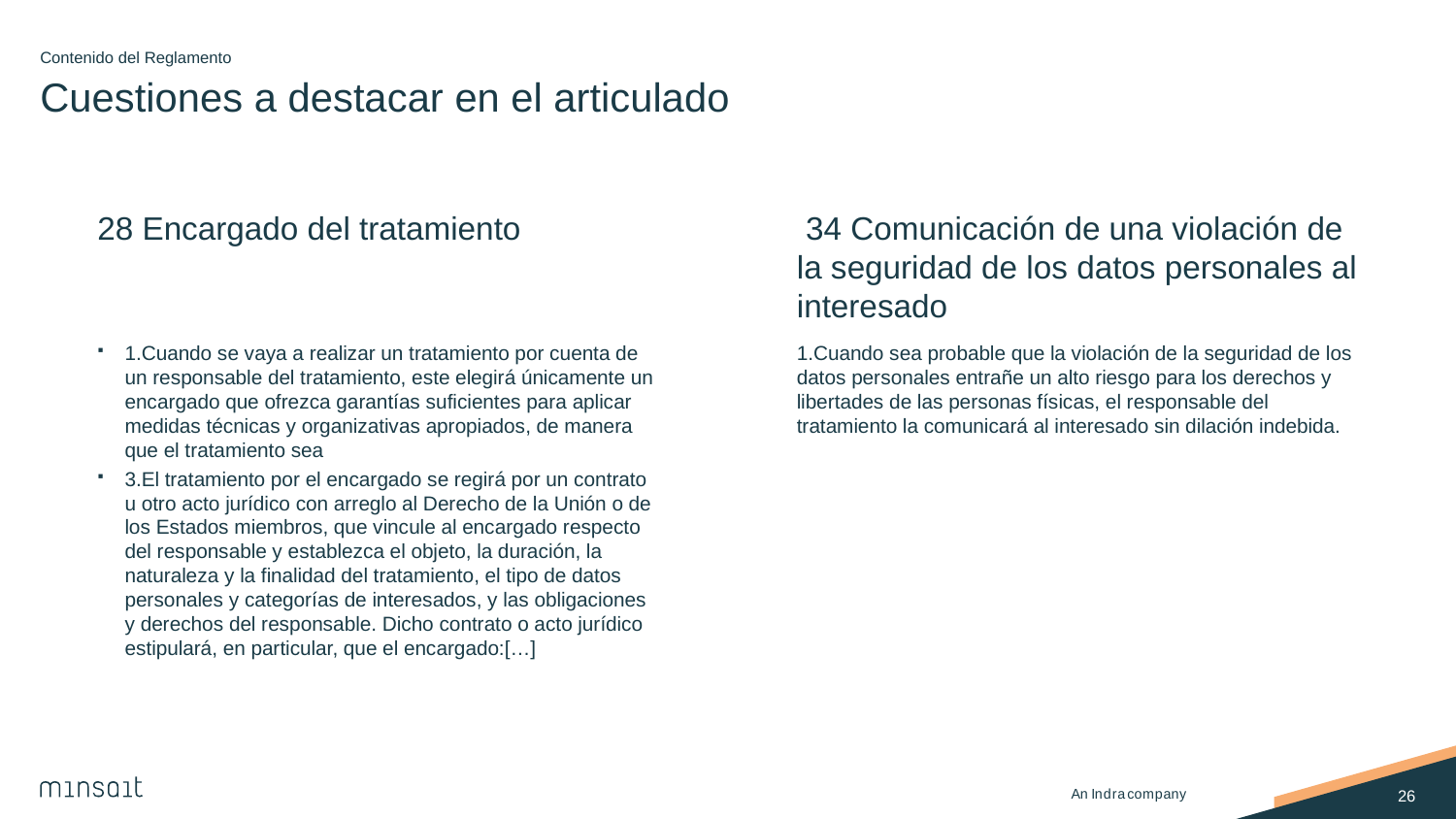

Contenido del Reglamento
# Cuestiones a destacar en el articulado
28 Encargado del tratamiento
 34 Comunicación de una violación de la seguridad de los datos personales al interesado
1.Cuando se vaya a realizar un tratamiento por cuenta de un responsable del tratamiento, este elegirá únicamente un encargado que ofrezca garantías suficientes para aplicar medidas técnicas y organizativas apropiados, de manera que el tratamiento sea
3.El tratamiento por el encargado se regirá por un contrato u otro acto jurídico con arreglo al Derecho de la Unión o de los Estados miembros, que vincule al encargado respecto del responsable y establezca el objeto, la duración, la naturaleza y la finalidad del tratamiento, el tipo de datos personales y categorías de interesados, y las obligaciones y derechos del responsable. Dicho contrato o acto jurídico estipulará, en particular, que el encargado:[…]
1.Cuando sea probable que la violación de la seguridad de los datos personales entrañe un alto riesgo para los derechos y libertades de las personas físicas, el responsable del tratamiento la comunicará al interesado sin dilación indebida.